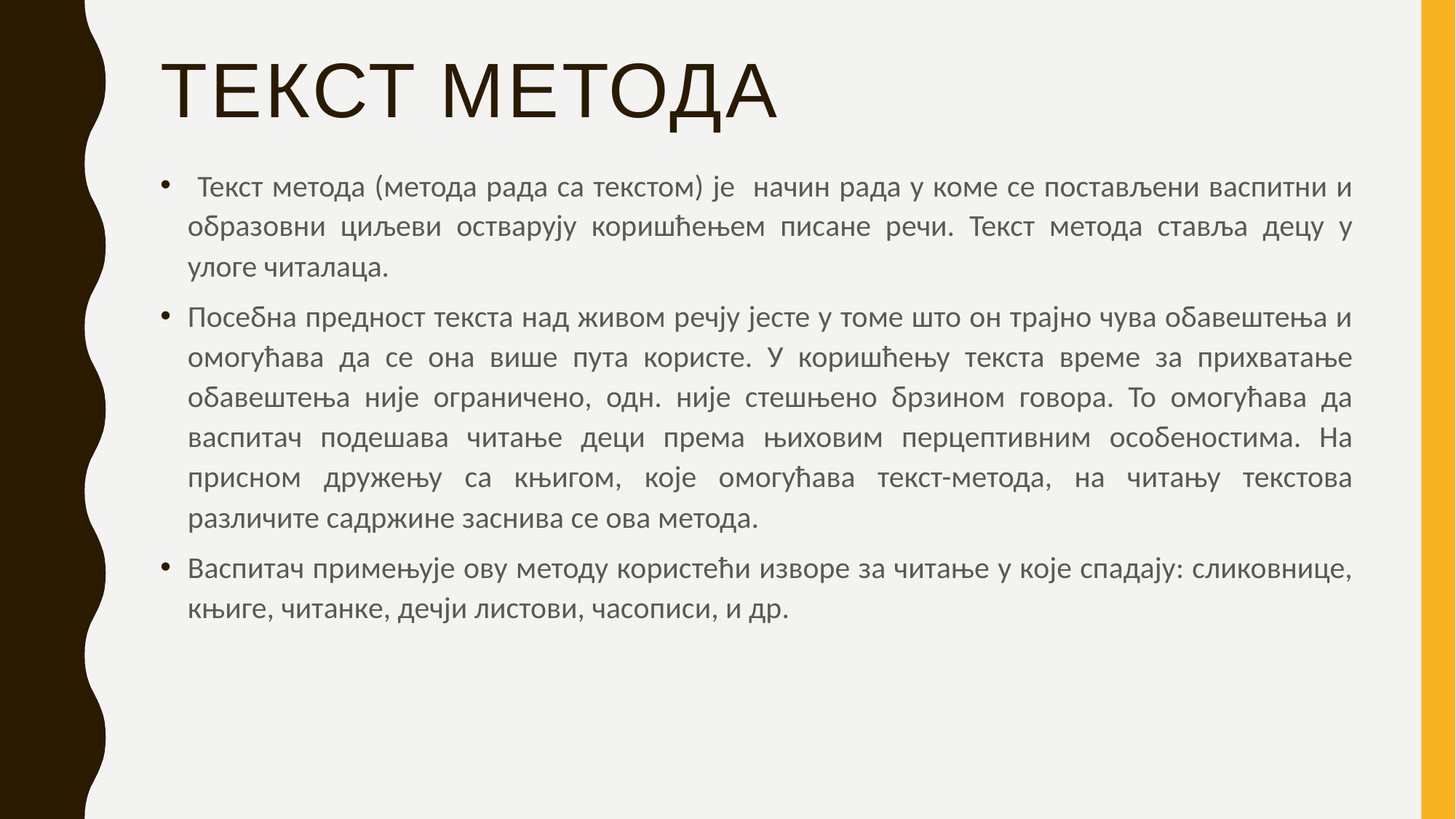

# Текст метода
 Текст метода (метода рада са текстом) је  начин рада у коме се постављени васпитни и образовни циљеви остварују коришћењем писане речи. Текст метода ставља децу у улоге читалаца.
Посебна предност текста над живом речју јесте у томе што он трајно чува обавештења и омогућава да се она више пута користе. У коришћењу текста време за прихватање обавештења није ограничено, одн. није стешњено брзином говора. То омогућава да васпитач подешава читање деци према њиховим перцептивним особеностима. На присном дружењу са књигом, које омогућава текст-метода, на читању текстова различите садржине заснива се ова метода.
Васпитач примењује ову методу користећи изворе за читање у које спадају: сликовнице, књиге, читанке, дечји листови, часописи, и др.